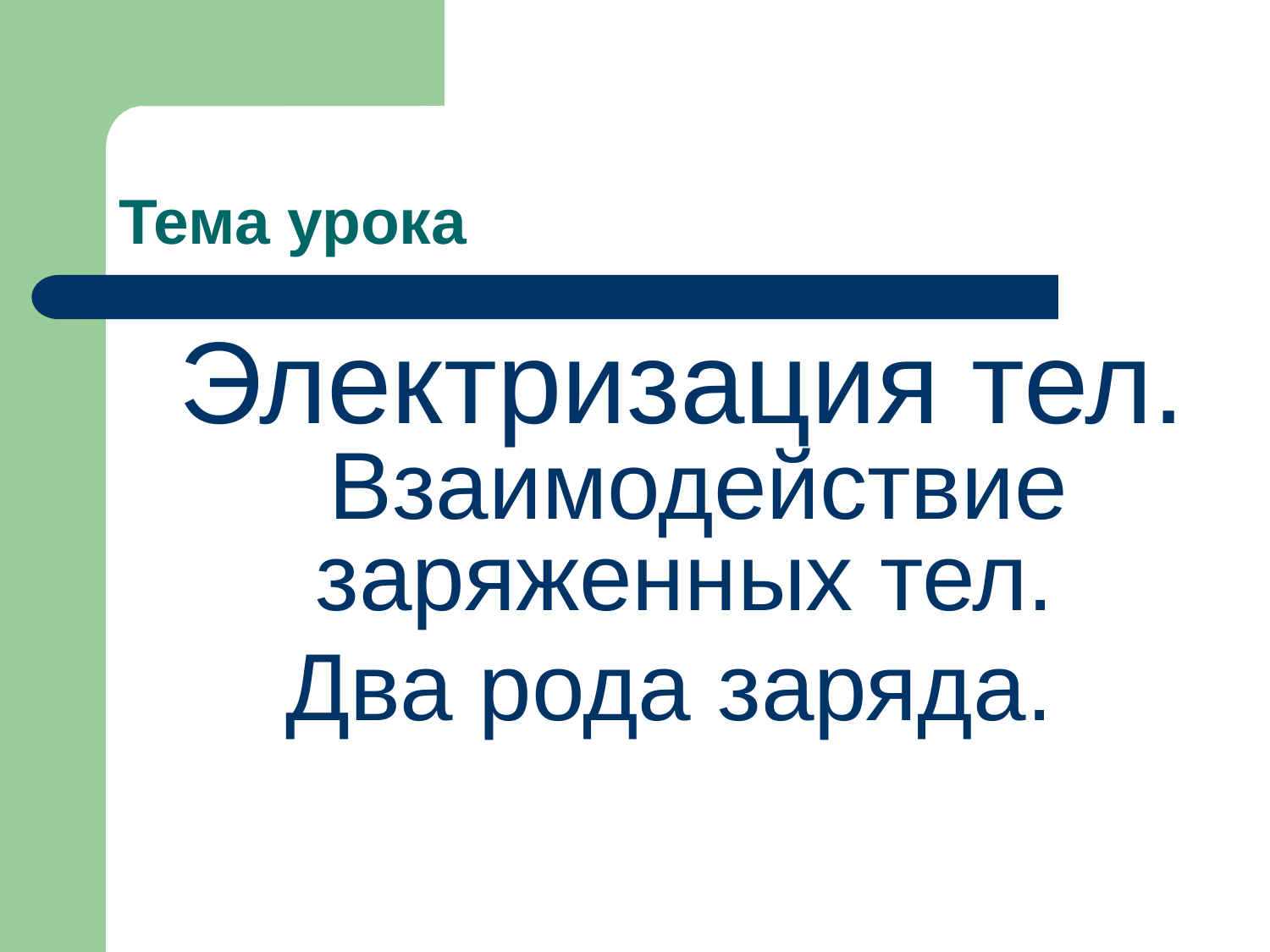

# Тема урока
Электризация тел. Взаимодействие заряженных тел.
Два рода заряда.